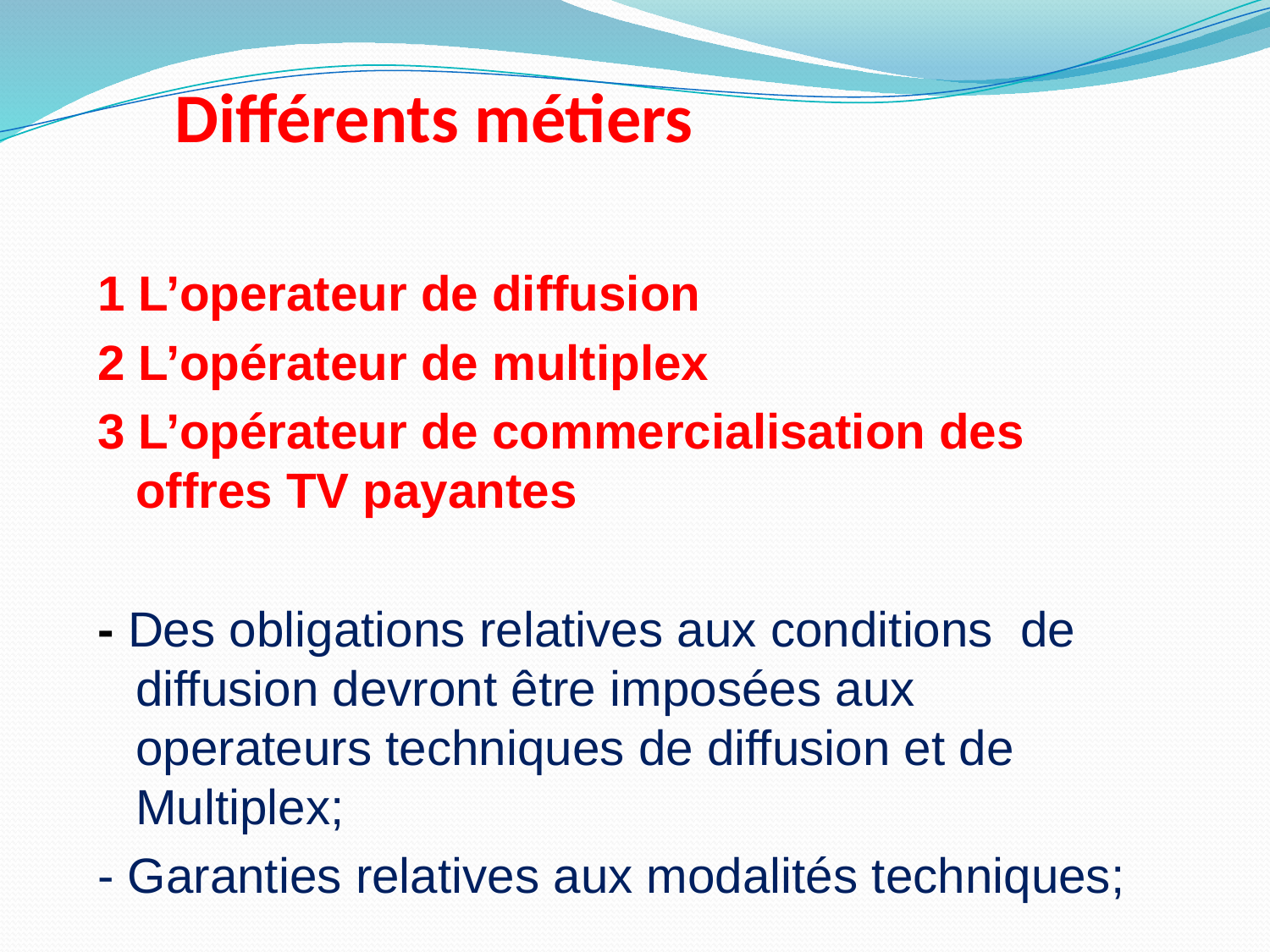

# Différents métiers

1 L’operateur de diffusion
2 L’opérateur de multiplex
3 L’opérateur de commercialisation des offres TV payantes

- Des obligations relatives aux conditions  de diffusion devront être imposées aux operateurs techniques de diffusion et de Multiplex;
- Garanties relatives aux modalités techniques;